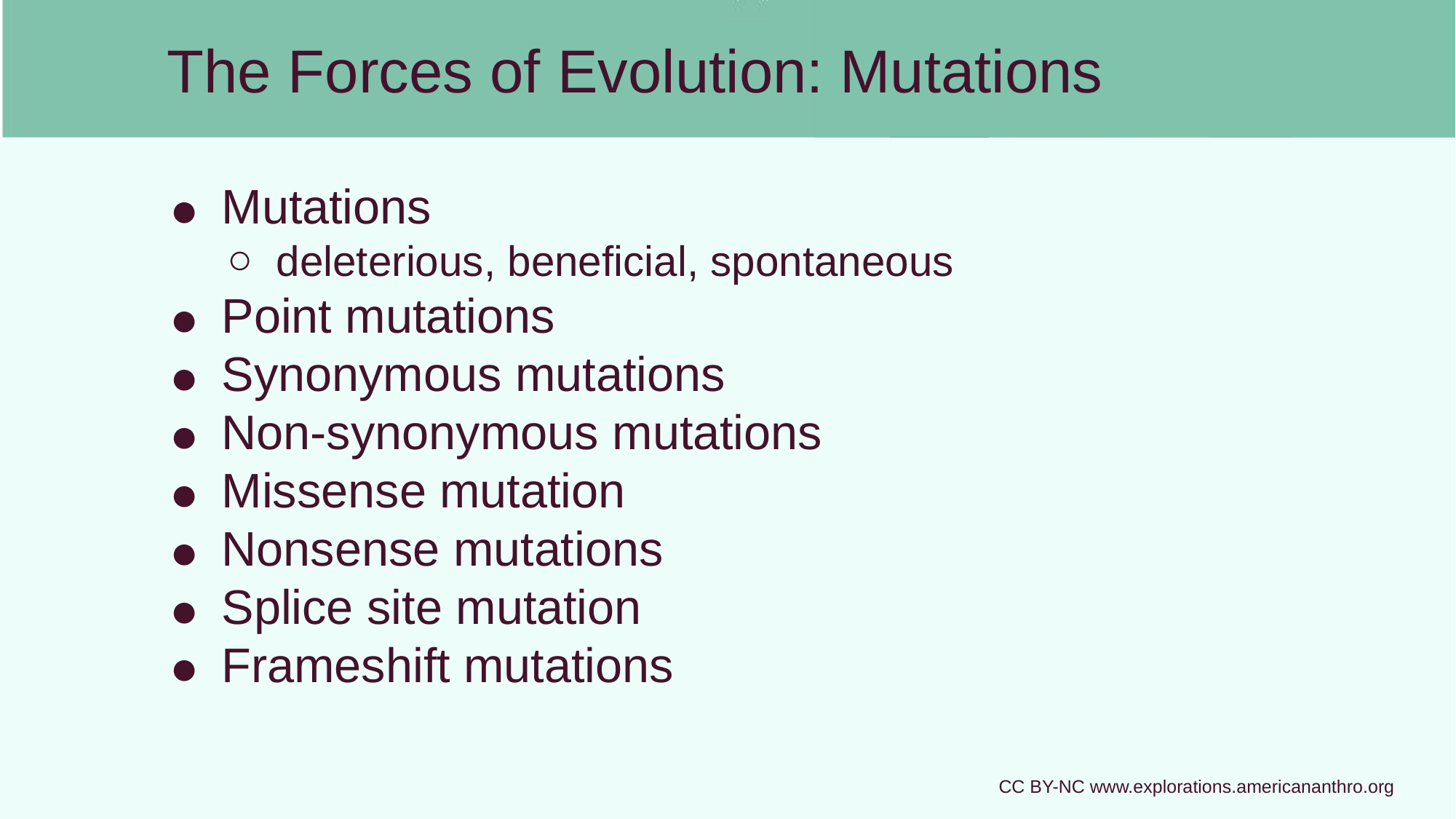

# The Forces of Evolution: Mutations
Mutations
deleterious, beneficial, spontaneous
Point mutations
Synonymous mutations
Non-synonymous mutations
Missense mutation
Nonsense mutations
Splice site mutation
Frameshift mutations